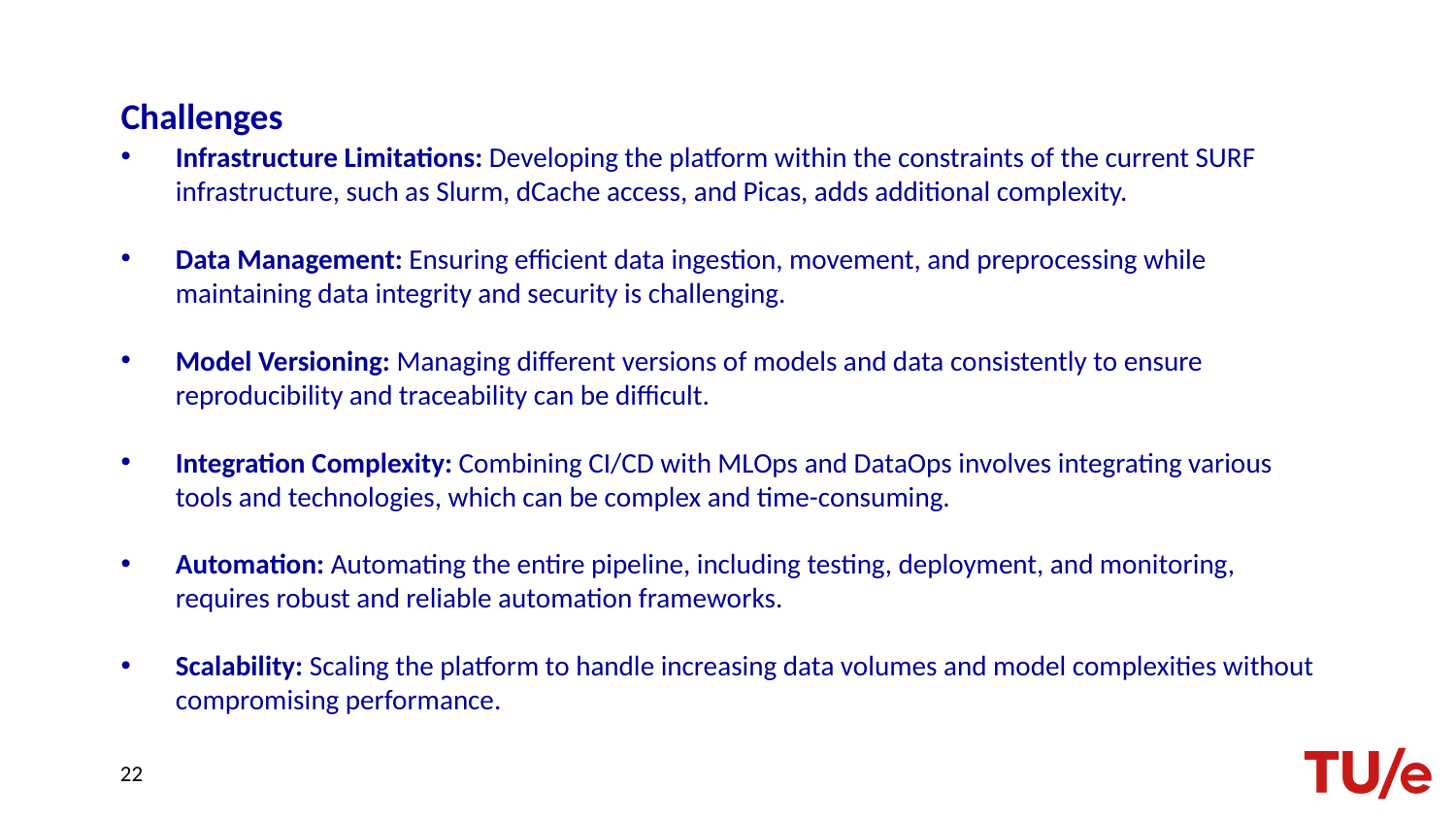

# Challenges
Infrastructure Limitations: Developing the platform within the constraints of the current SURF infrastructure, such as Slurm, dCache access, and Picas, adds additional complexity.

Data Management: Ensuring efficient data ingestion, movement, and preprocessing while maintaining data integrity and security is challenging.

Model Versioning: Managing different versions of models and data consistently to ensure reproducibility and traceability can be difficult.

Integration Complexity: Combining CI/CD with MLOps and DataOps involves integrating various tools and technologies, which can be complex and time-consuming.

Automation: Automating the entire pipeline, including testing, deployment, and monitoring, requires robust and reliable automation frameworks.

Scalability: Scaling the platform to handle increasing data volumes and model complexities without compromising performance.
22